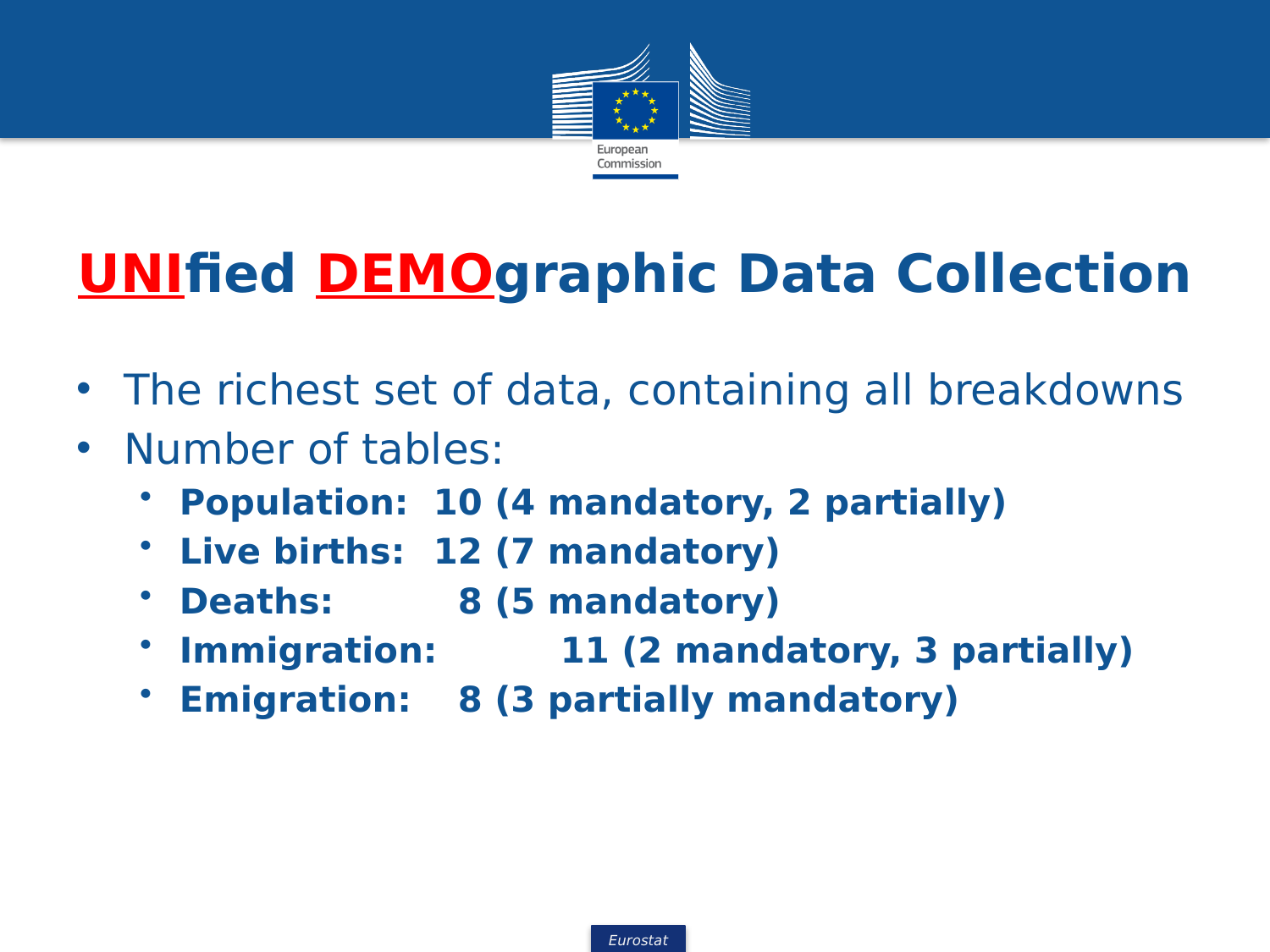

# UNIfied DEMOgraphic Data Collection
The richest set of data, containing all breakdowns
Number of tables:
Population: 	10 (4 mandatory, 2 partially)
Live births: 	12 (7 mandatory)
Deaths: 	  8 (5 mandatory)
Immigration: 	11 (2 mandatory, 3 partially)
Emigration:	  8 (3 partially mandatory)